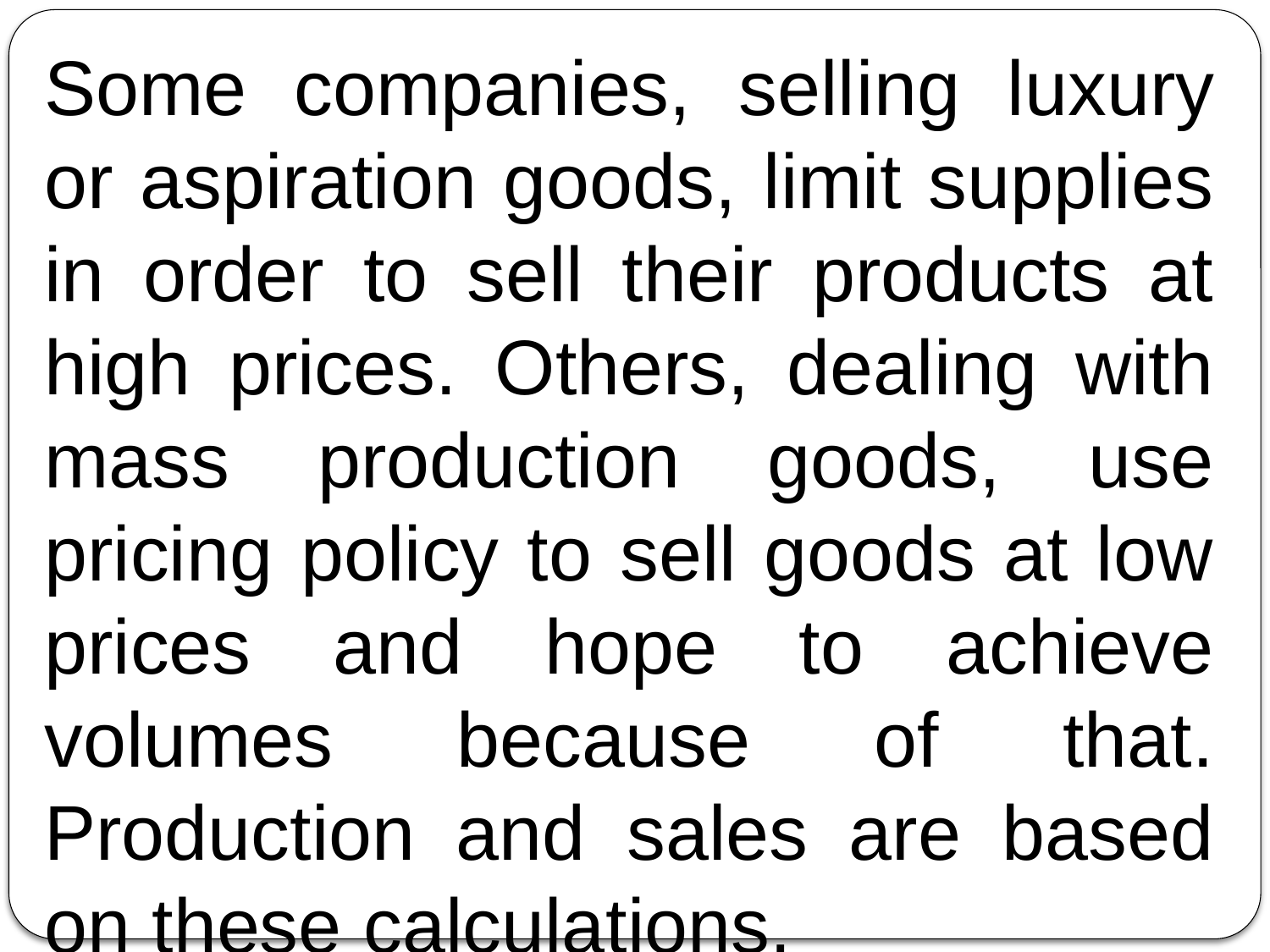

Some companies, sell­ing luxury or aspiration goods, limit supplies in order to sell their products at high prices. Others, dealing with mass production goods, use pricing policy to sell goods at low prices and hope to achieve volumes because of that. Production and sales are based on these calcula­tions.